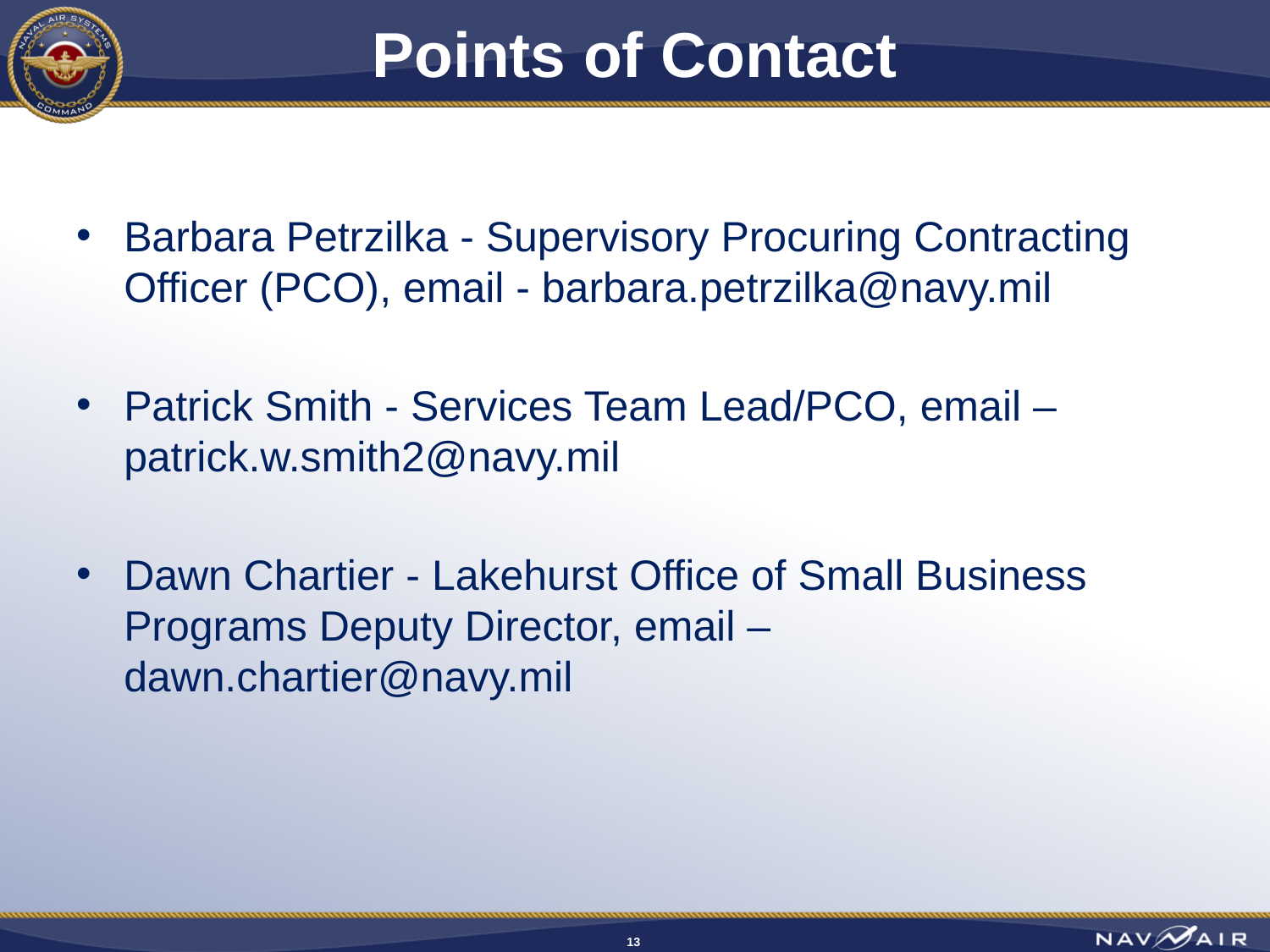

# Points of Contact

Barbara Petrzilka - Supervisory Procuring Contracting Officer (PCO), email - barbara.petrzilka@navy.mil

Patrick Smith - Services Team Lead/PCO, email – patrick.w.smith2@navy.mil

Dawn Chartier - Lakehurst Office of Small Business Programs Deputy Director, email – dawn.chartier@navy.mil
13